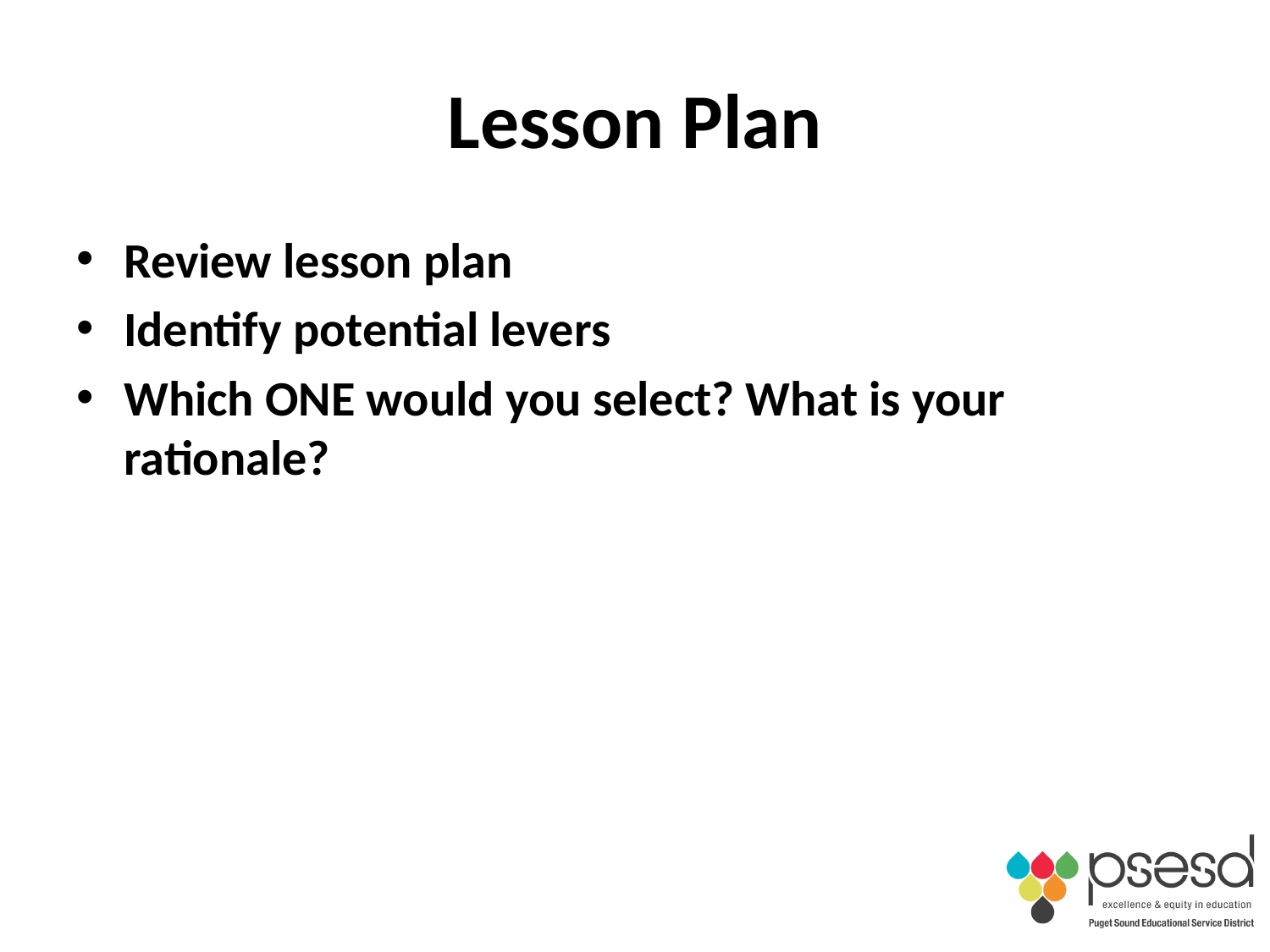

# Lesson Plan
Review lesson plan
Identify potential levers
Which ONE would you select? What is your rationale?